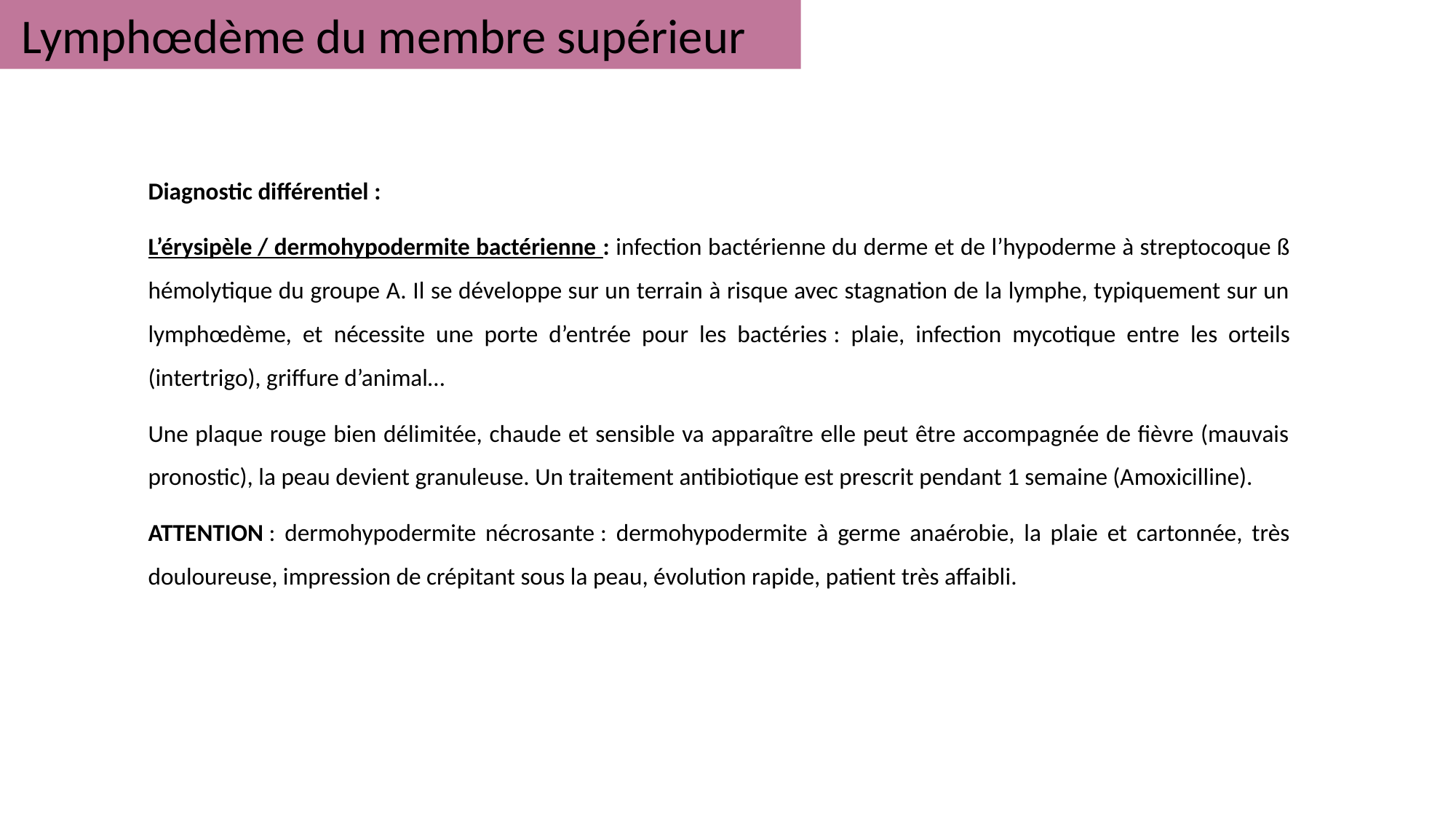

Lymphœdème du membre supérieur
Diagnostic différentiel :
L’érysipèle / dermohypodermite bactérienne : infection bactérienne du derme et de l’hypoderme à streptocoque ß hémolytique du groupe A. Il se développe sur un terrain à risque avec stagnation de la lymphe, typiquement sur un lymphœdème, et nécessite une porte d’entrée pour les bactéries : plaie, infection mycotique entre les orteils (intertrigo), griffure d’animal…
Une plaque rouge bien délimitée, chaude et sensible va apparaître elle peut être accompagnée de fièvre (mauvais pronostic), la peau devient granuleuse. Un traitement antibiotique est prescrit pendant 1 semaine (Amoxicilline).
ATTENTION : dermohypodermite nécrosante : dermohypodermite à germe anaérobie, la plaie et cartonnée, très douloureuse, impression de crépitant sous la peau, évolution rapide, patient très affaibli.